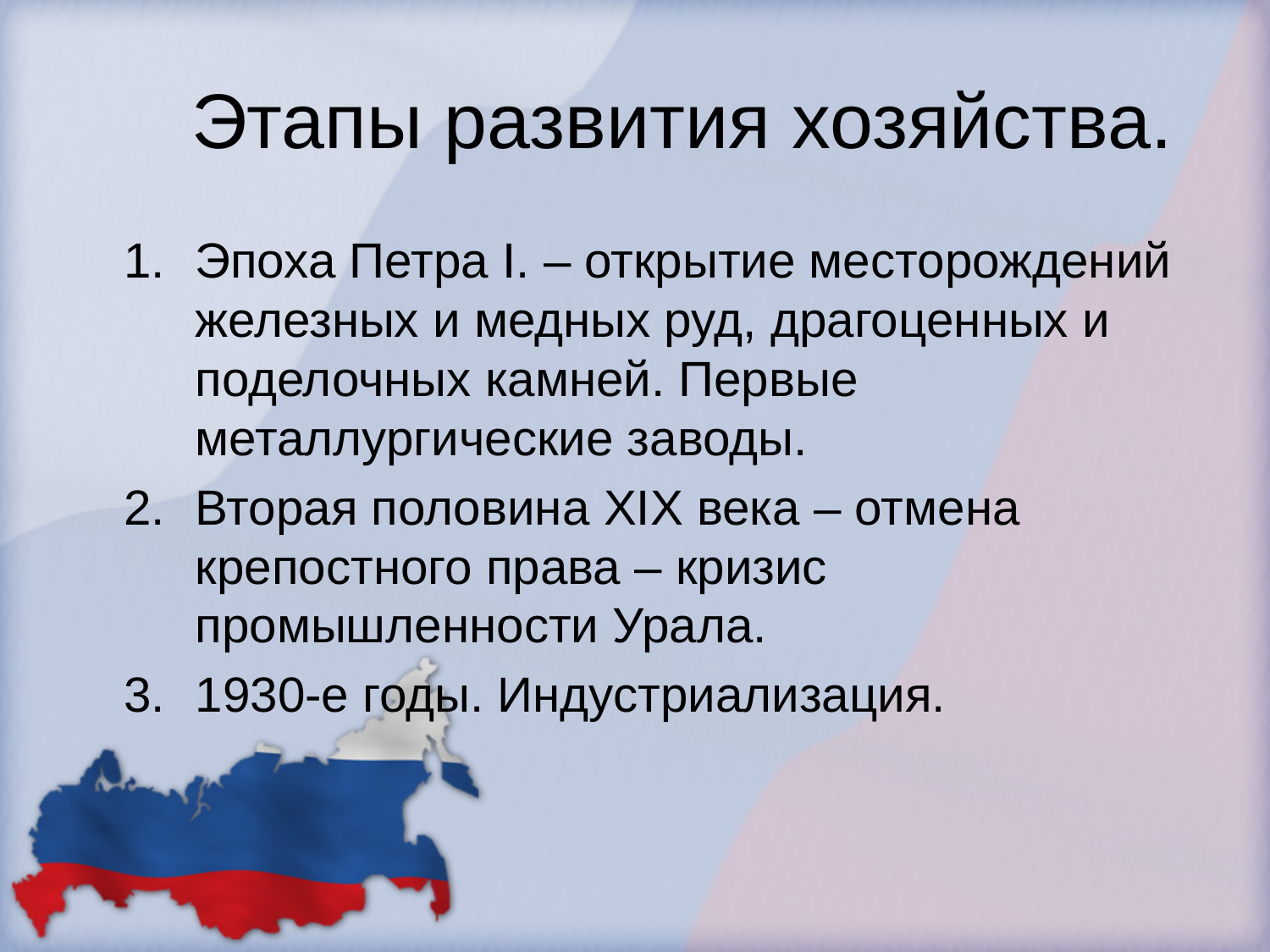

# Этапы развития хозяйства.
Эпоха Петра I. – открытие месторождений железных и медных руд, драгоценных и поделочных камней. Первые металлургические заводы.
Вторая половина XIX века – отмена крепостного права – кризис промышленности Урала.
1930-е годы. Индустриализация.